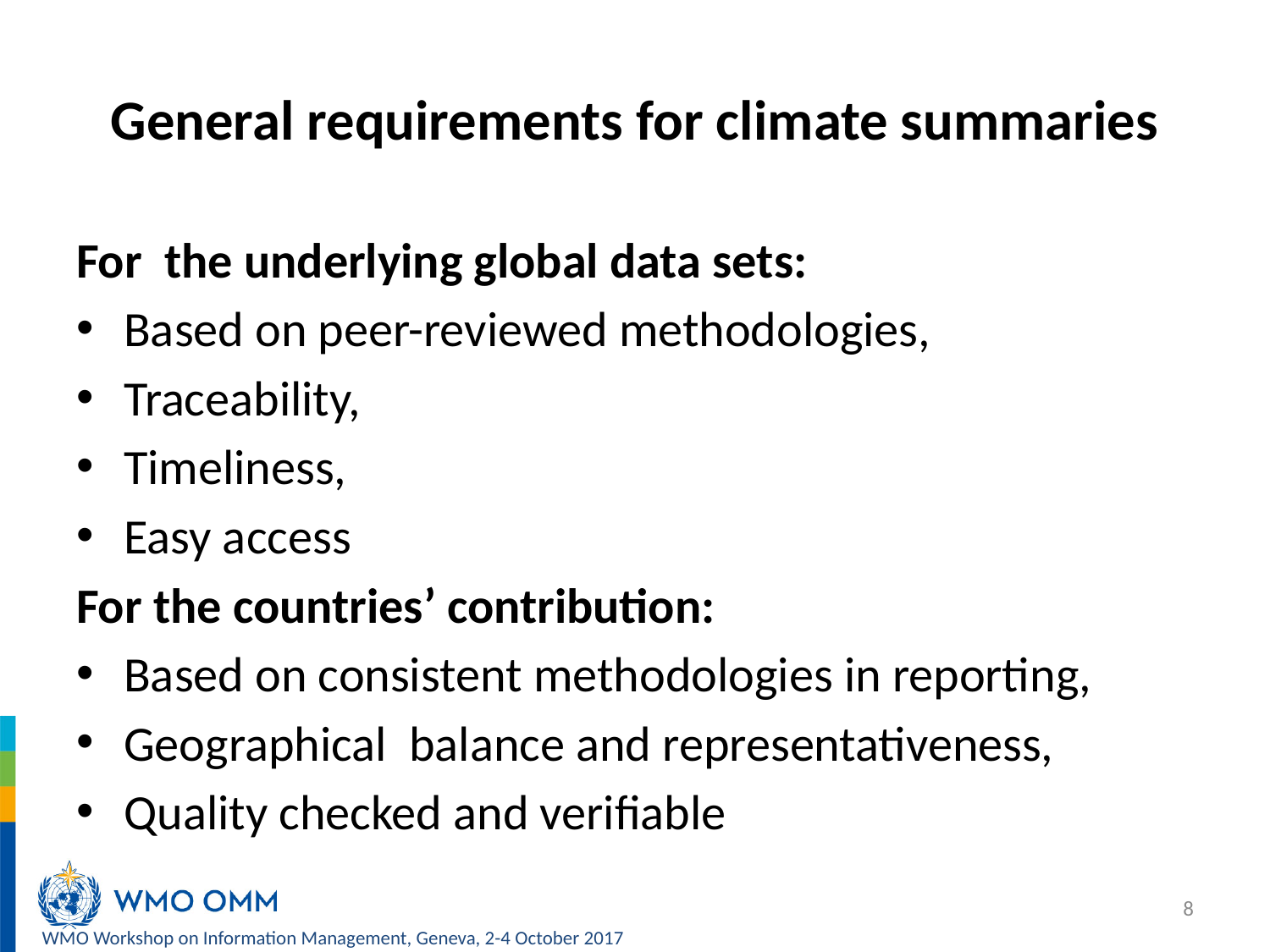

# General requirements for climate summaries
For  the underlying global data sets:
Based on peer-reviewed methodologies,
Traceability,
Timeliness,
Easy access
For the countries’ contribution:
Based on consistent methodologies in reporting,
Geographical  balance and representativeness,
Quality checked and verifiable

8
WMO Workshop on Information Management, Geneva, 2-4 October 2017